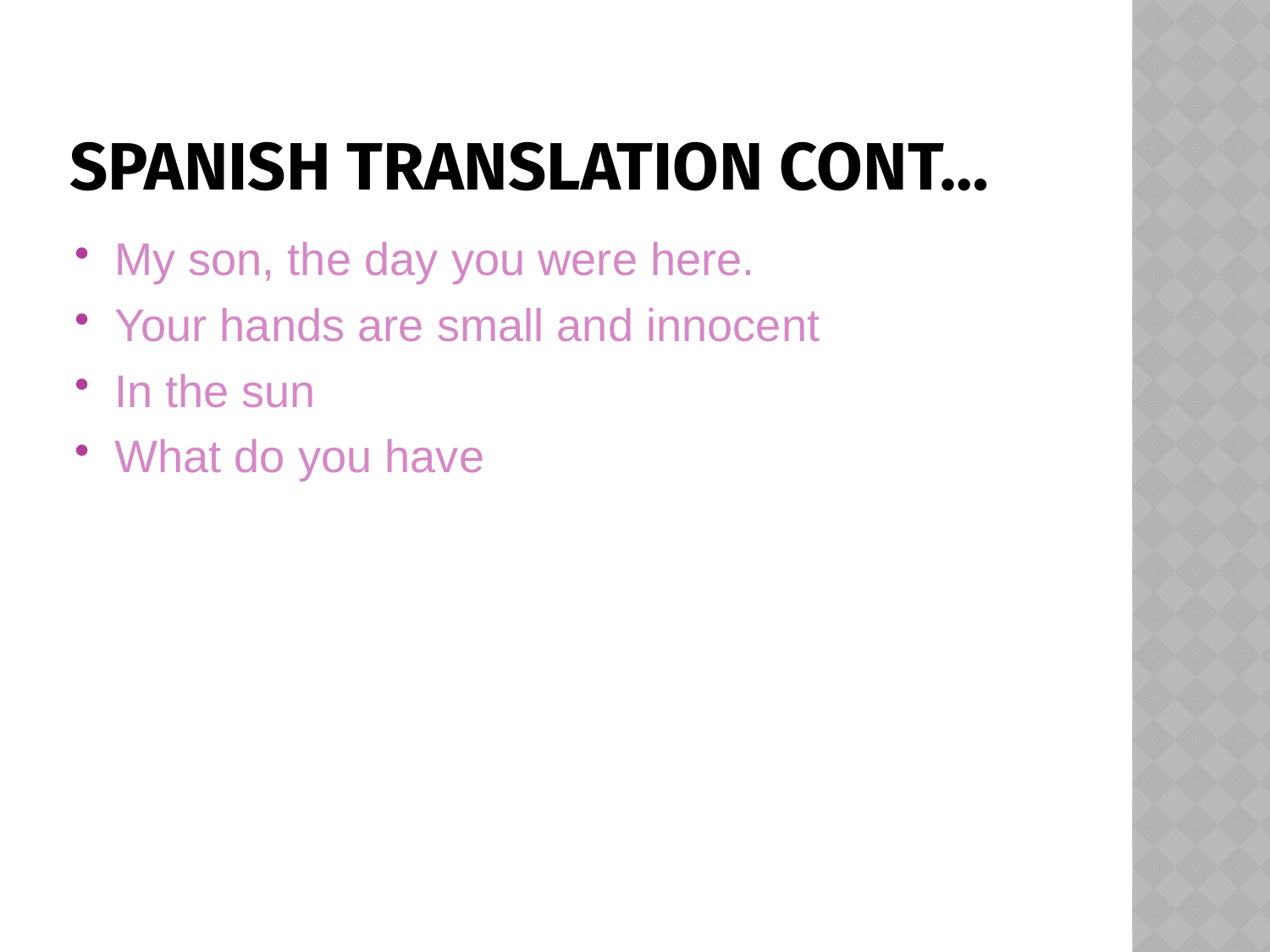

# Spanish Translation cont…
My son, the day you were here.
Your hands are small and innocent
In the sun
What do you have